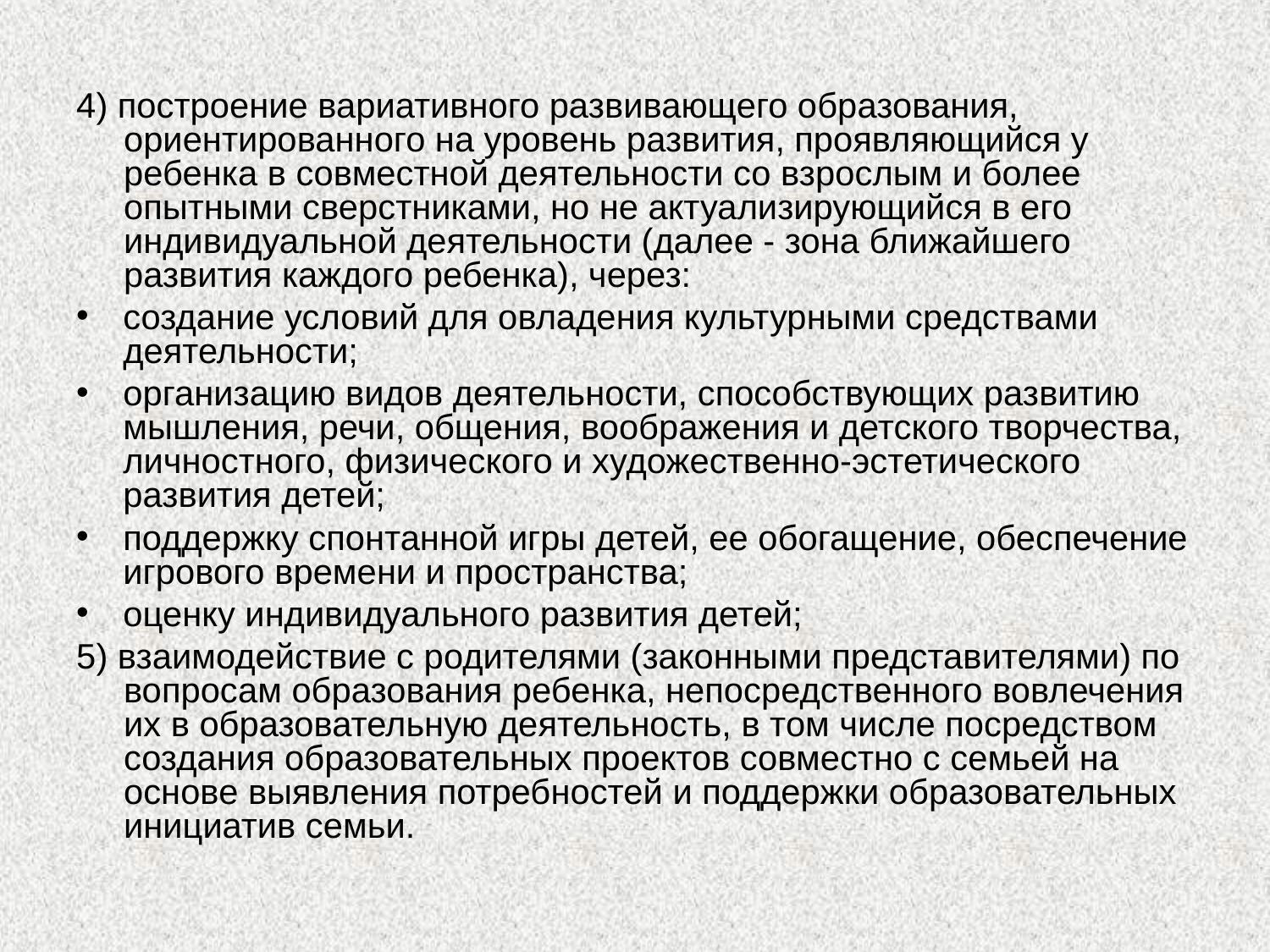

4) построение вариативного развивающего образования, ориентированного на уровень развития, проявляющийся у ребенка в совместной деятельности со взрослым и более опытными сверстниками, но не актуализирующийся в его индивидуальной деятельности (далее - зона ближайшего развития каждого ребенка), через:
создание условий для овладения культурными средствами деятельности;
организацию видов деятельности, способствующих развитию мышления, речи, общения, воображения и детского творчества, личностного, физического и художественно-эстетического развития детей;
поддержку спонтанной игры детей, ее обогащение, обеспечение игрового времени и пространства;
оценку индивидуального развития детей;
5) взаимодействие с родителями (законными представителями) по вопросам образования ребенка, непосредственного вовлечения их в образовательную деятельность, в том числе посредством создания образовательных проектов совместно с семьей на основе выявления потребностей и поддержки образовательных инициатив семьи.